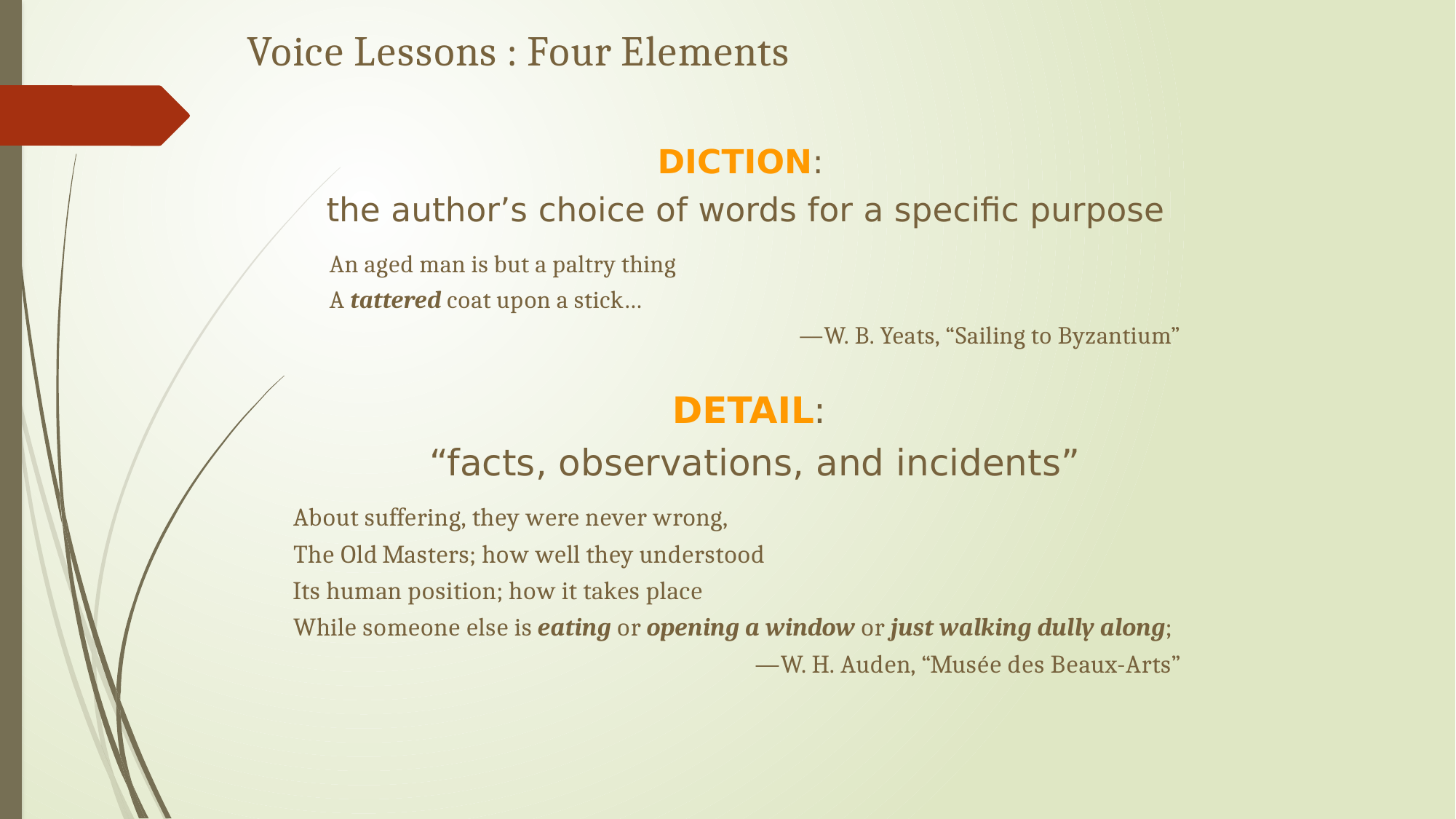

# Voice Lessons : Four Elements
DICTION:
the author’s choice of words for a specific purpose
An aged man is but a paltry thing
A tattered coat upon a stick…
—W. B. Yeats, “Sailing to Byzantium”

DETAIL:
“facts, observations, and incidents”
About suffering, they were never wrong,
The Old Masters; how well they understood
Its human position; how it takes place
While someone else is eating or opening a window or just walking dully along;
—W. H. Auden, “Musée des Beaux-Arts”